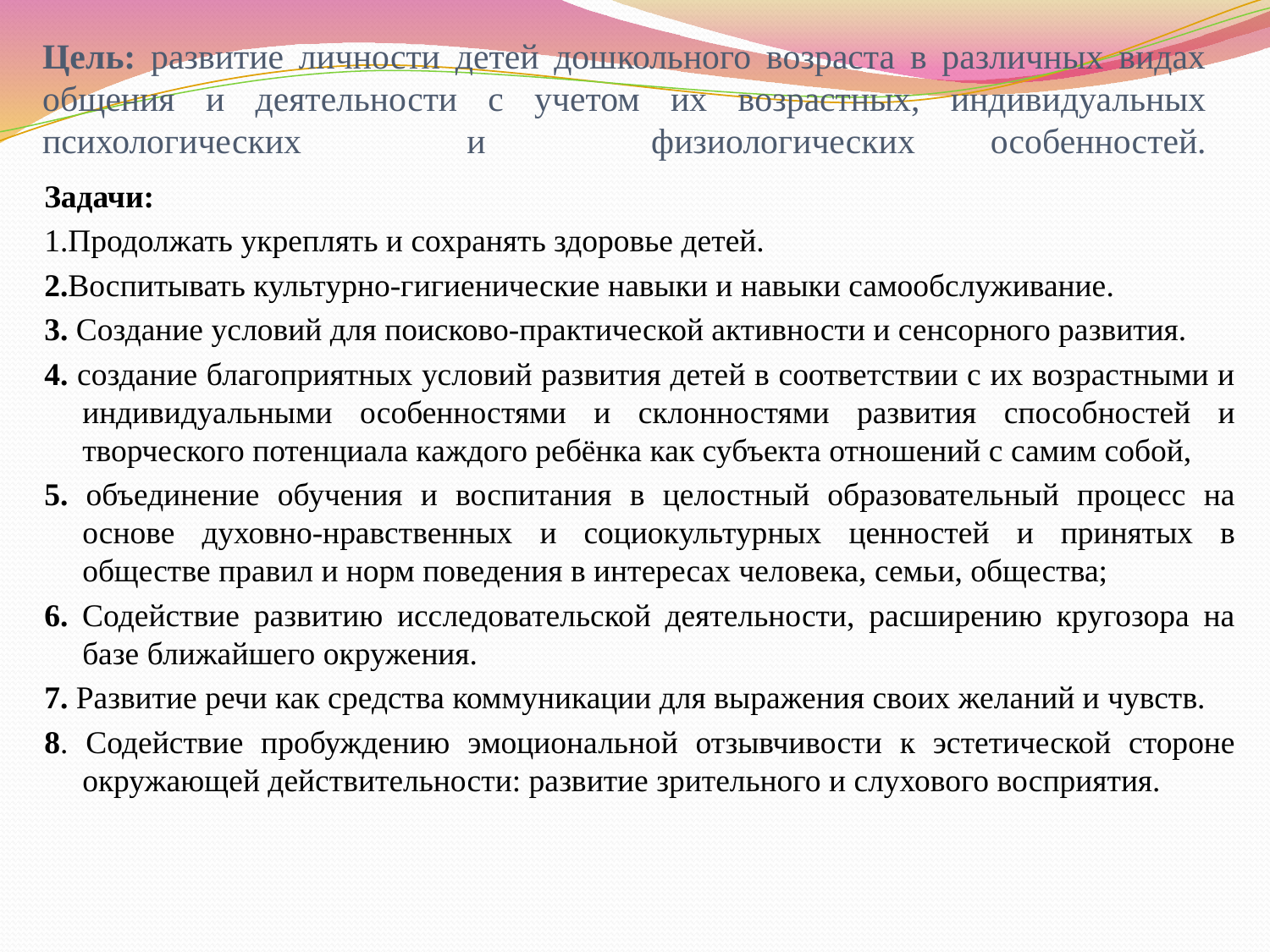

# Цель: развитие личности детей дошкольного возраста в различных видах общения и деятельности с учетом их возрастных, индивидуальных психологических и физиологических	особенностей.
Задачи:
1.Продолжать укреплять и сохранять здоровье детей.
2.Воспитывать культурно-гигиенические навыки и навыки самообслуживание.
3. Создание условий для поисково-практической активности и сенсорного развития.
4. создание благоприятных условий развития детей в соответствии с их возрастными и индивидуальными особенностями и склонностями развития способностей и творческого потенциала каждого ребёнка как субъекта отношений с самим собой,
5. объединение обучения и воспитания в целостный образовательный процесс на основе духовно-нравственных и социокультурных ценностей и принятых в обществе правил и норм поведения в интересах человека, семьи, общества;
6. Содействие развитию исследовательской деятельности, расширению кругозора на базе ближайшего окружения.
7. Развитие речи как средства коммуникации для выражения своих желаний и чувств.
8. Содействие пробуждению эмоциональной отзывчивости к эстетической стороне окружающей действительности: развитие зрительного и слухового восприятия.